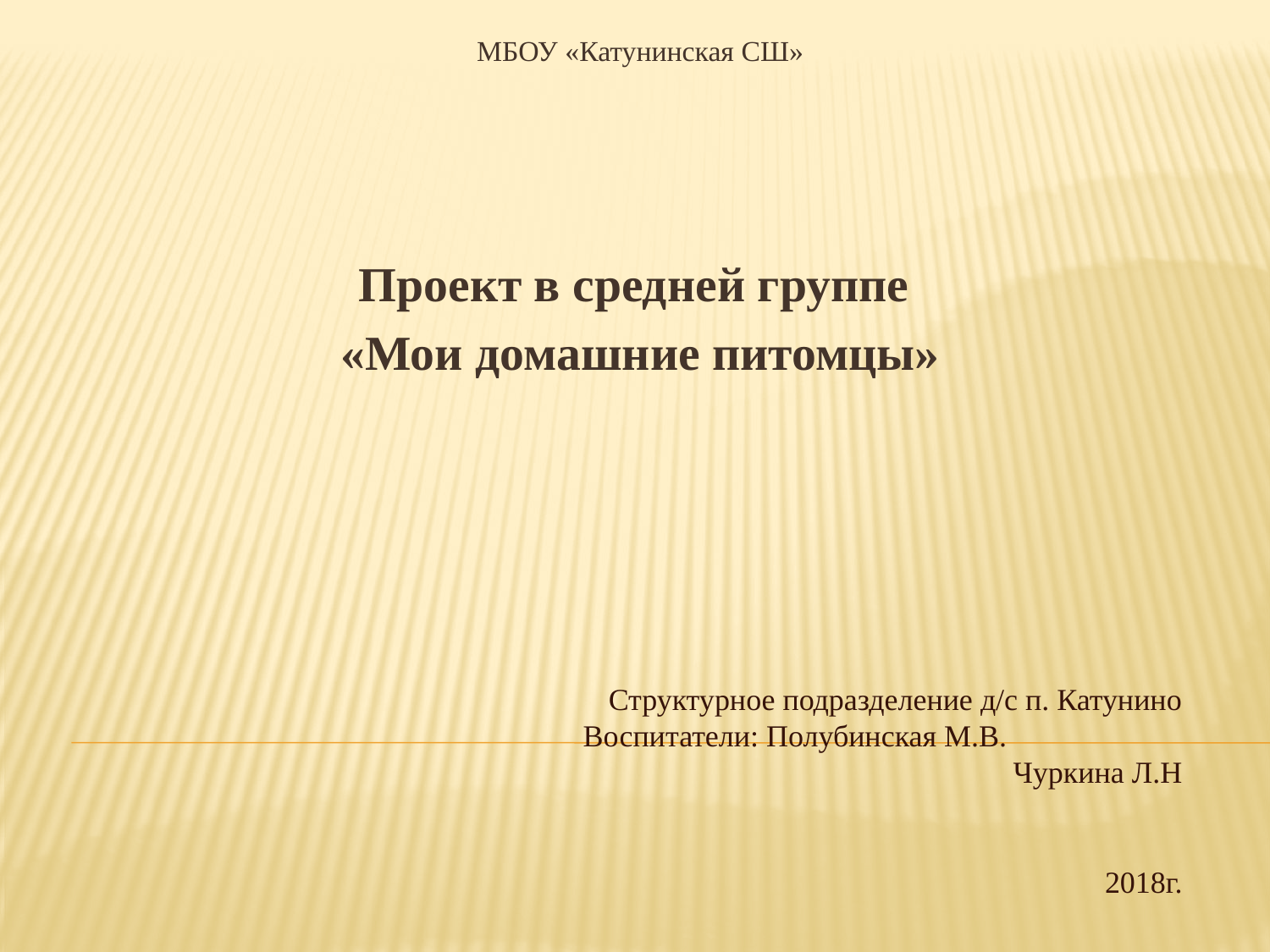

МБОУ «Катунинская СШ»

Проект в средней группе
«Мои домашние питомцы»
# Структурное подразделение д/с п. Катунино Воспитатели: Полубинская М.В.                                                               Чуркина Л.Н 2018г.